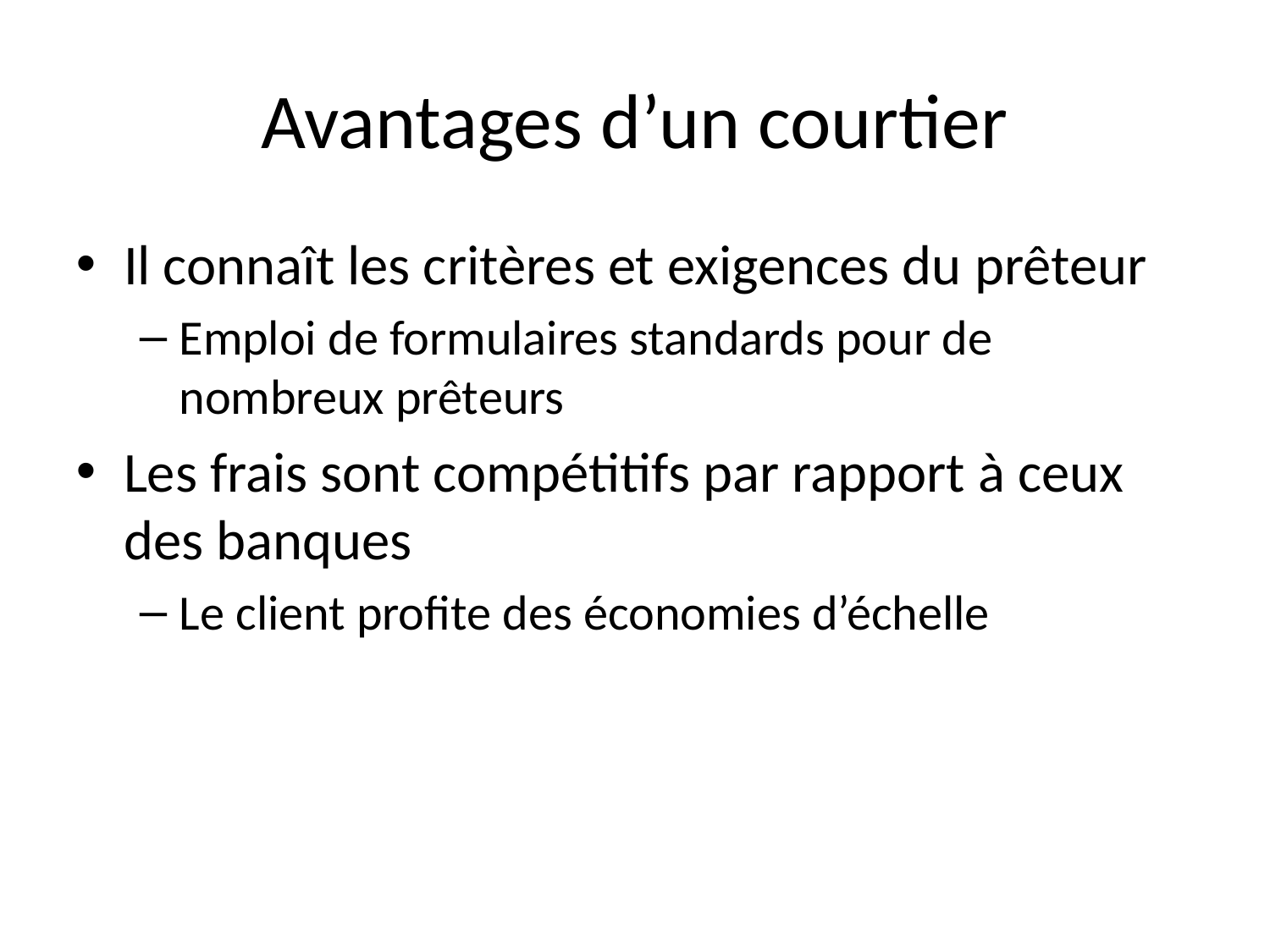

# Avantages d’un courtier
Il connaît les critères et exigences du prêteur
Emploi de formulaires standards pour de nombreux prêteurs
Les frais sont compétitifs par rapport à ceux des banques
Le client profite des économies d’échelle